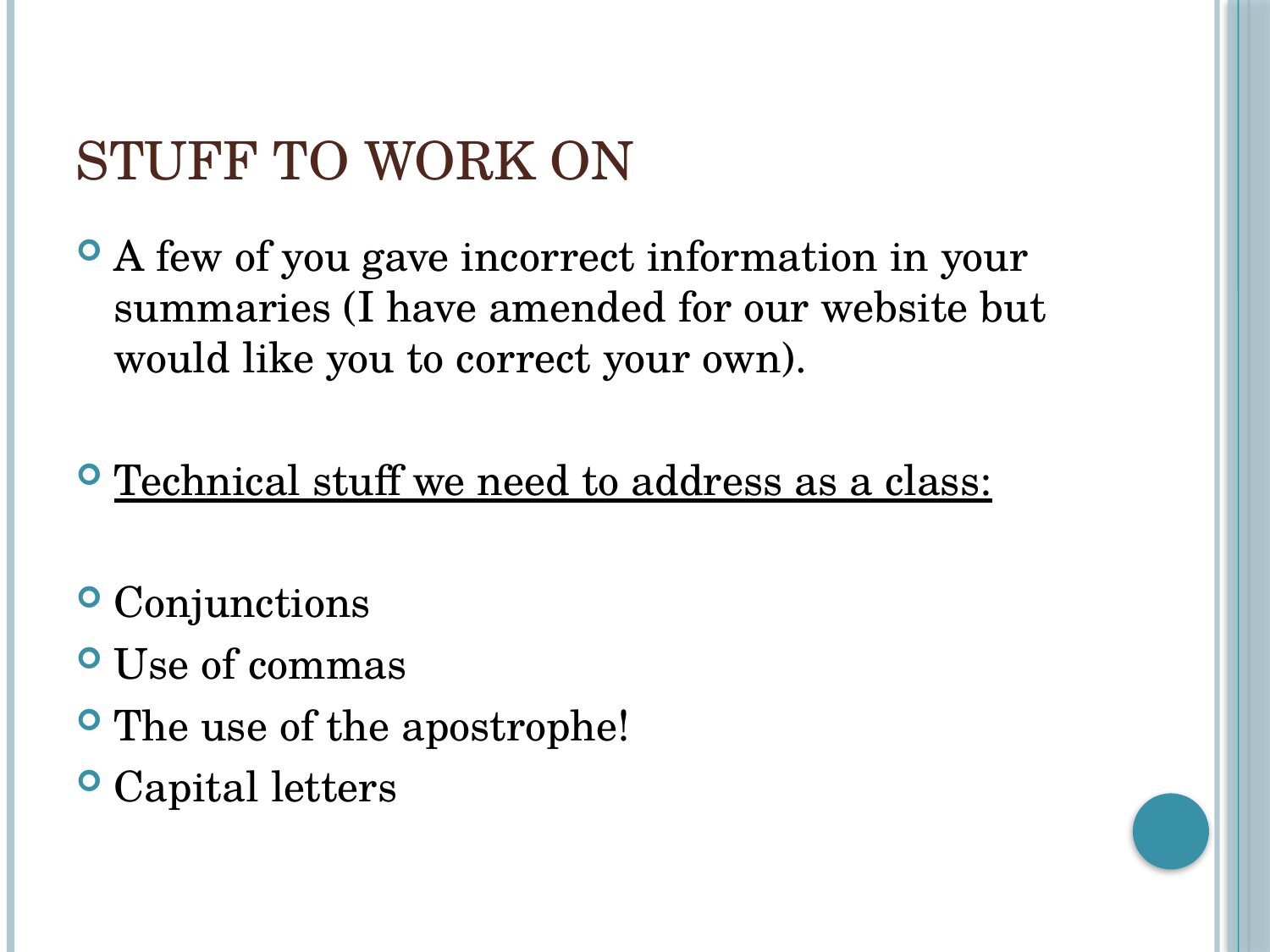

# Stuff to work on
A few of you gave incorrect information in your summaries (I have amended for our website but would like you to correct your own).

Technical stuff we need to address as a class:

Conjunctions
Use of commas
The use of the apostrophe!
Capital letters